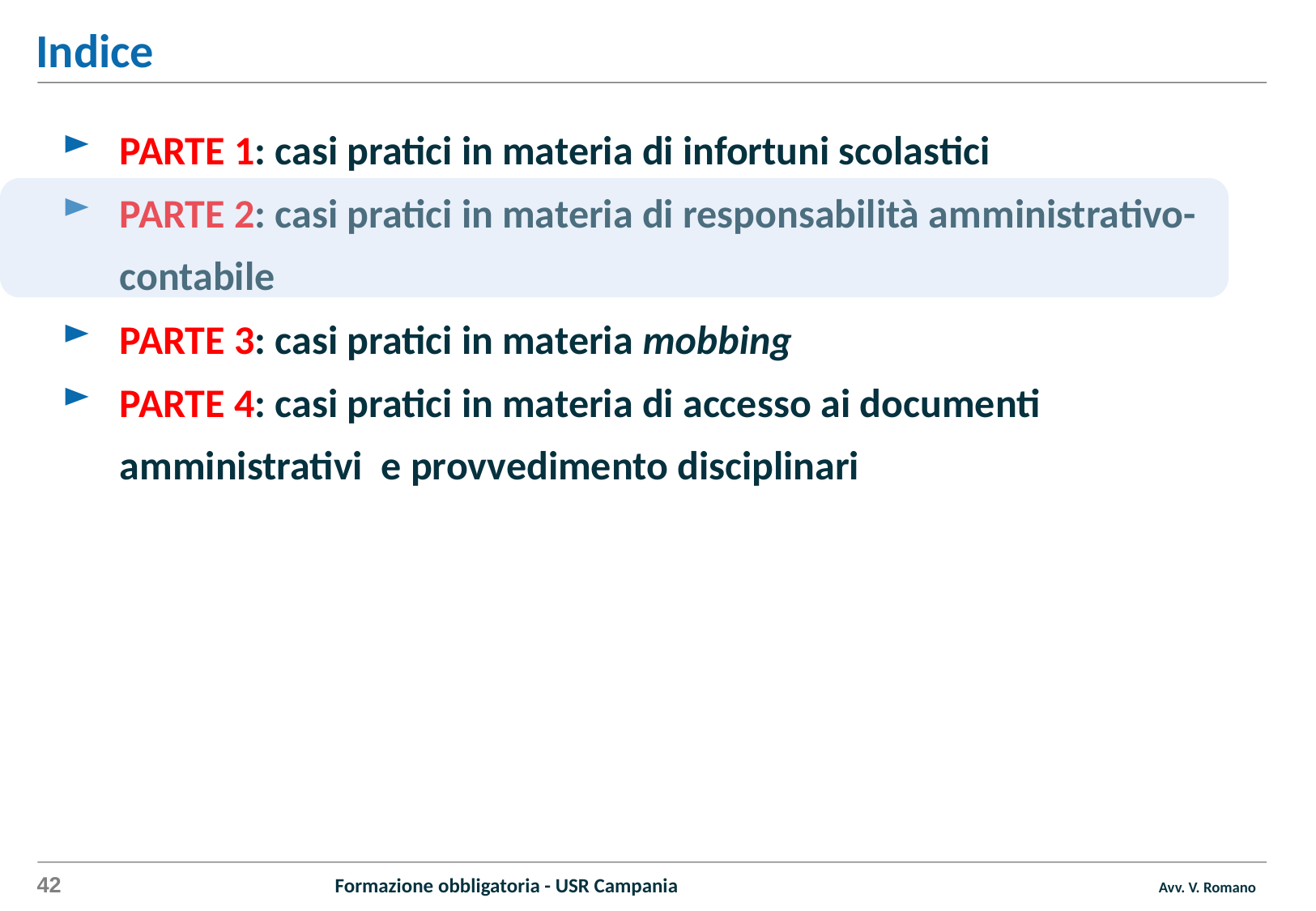

Indice
PARTE 1: casi pratici in materia di infortuni scolastici
PARTE 2: casi pratici in materia di responsabilità amministrativo- contabile
PARTE 3: casi pratici in materia mobbing
PARTE 4: casi pratici in materia di accesso ai documenti amministrativi  e provvedimento disciplinari